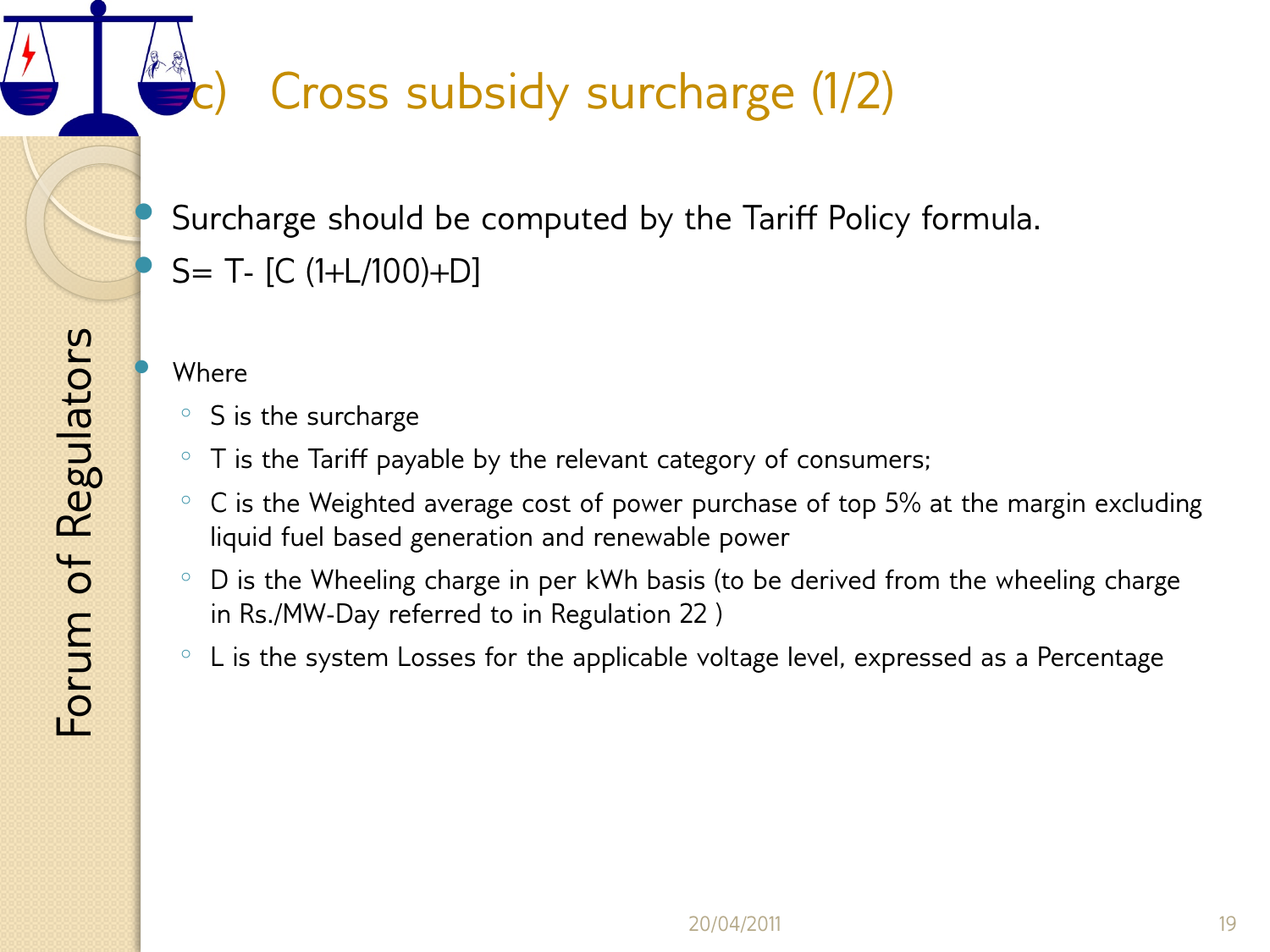

# Cross subsidy surcharge (1/2)
Surcharge should be computed by the Tariff Policy formula.
S= T- [C (1+L/100)+D]

Where
S is the surcharge
T is the Tariff payable by the relevant category of consumers;
C is the Weighted average cost of power purchase of top 5% at the margin excluding liquid fuel based generation and renewable power
D is the Wheeling charge in per kWh basis (to be derived from the wheeling charge in Rs./MW-Day referred to in Regulation 22 )
L is the system Losses for the applicable voltage level, expressed as a Percentage

20/04/2011
19